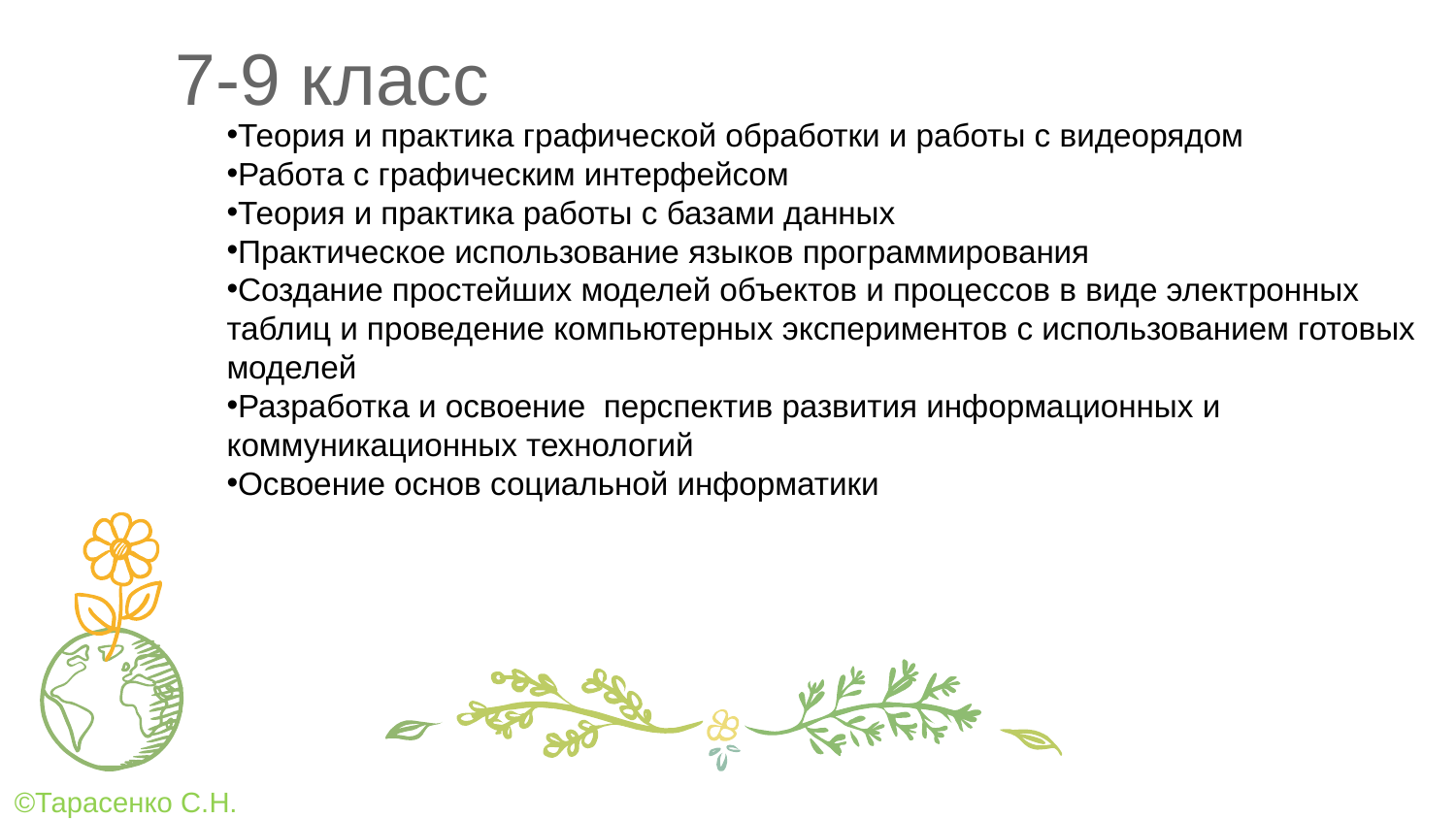

7-9 класс
Теория и практика графической обработки и работы с видеорядом
Работа с графическим интерфейсом
Теория и практика работы с базами данных
Практическое использование языков программирования
Создание простейших моделей объектов и процессов в виде электронных таблиц и проведение компьютерных экспериментов с использованием готовых моделей
Разработка и освоение  перспектив развития информационных и коммуникационных технологий
Освоение основ социальной информатики